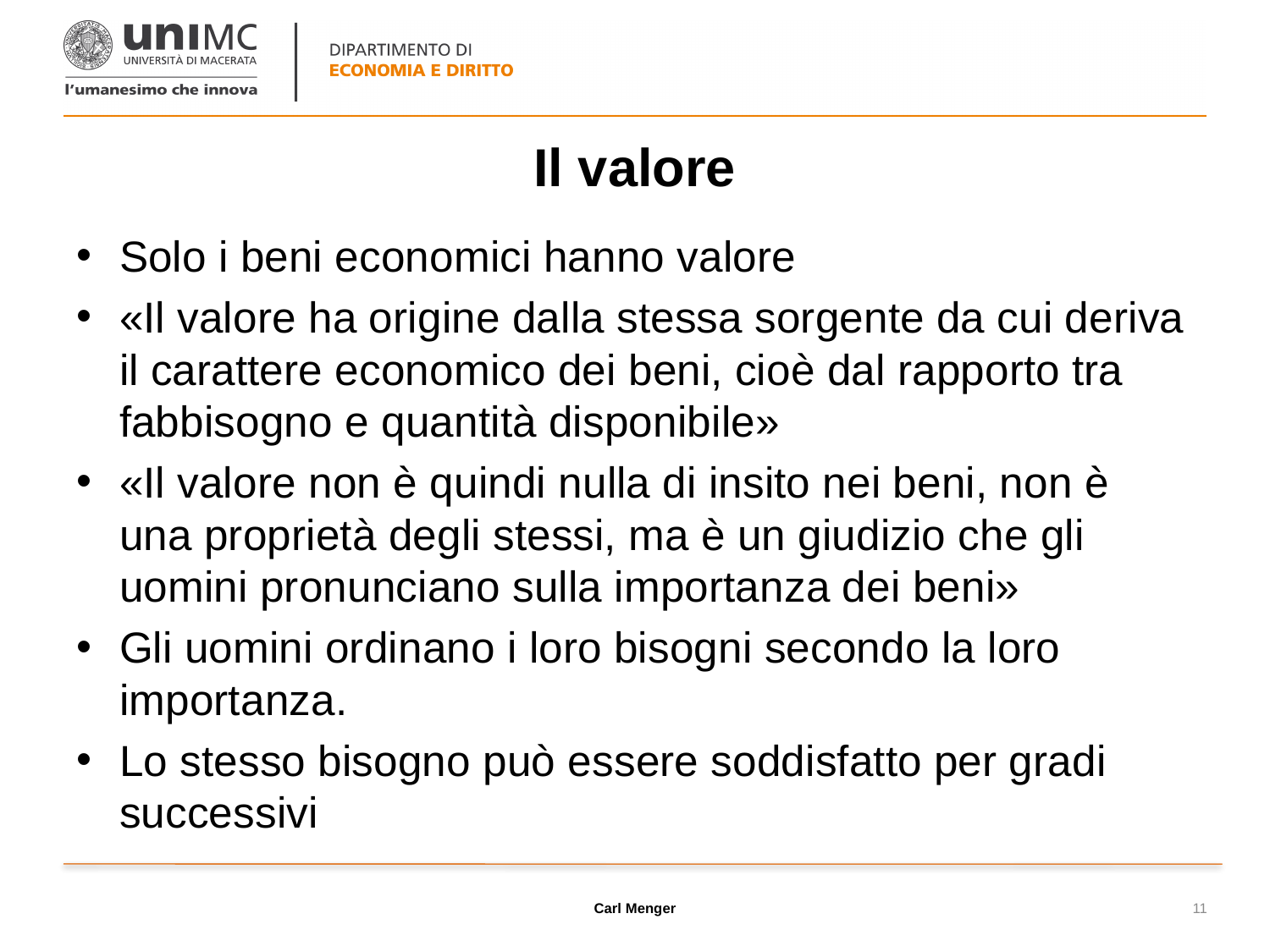

# Il valore
Solo i beni economici hanno valore
«Il valore ha origine dalla stessa sorgente da cui deriva il carattere economico dei beni, cioè dal rapporto tra fabbisogno e quantità disponibile»
«Il valore non è quindi nulla di insito nei beni, non è una proprietà degli stessi, ma è un giudizio che gli uomini pronunciano sulla importanza dei beni»
Gli uomini ordinano i loro bisogni secondo la loro importanza.
Lo stesso bisogno può essere soddisfatto per gradi successivi
Carl Menger
11